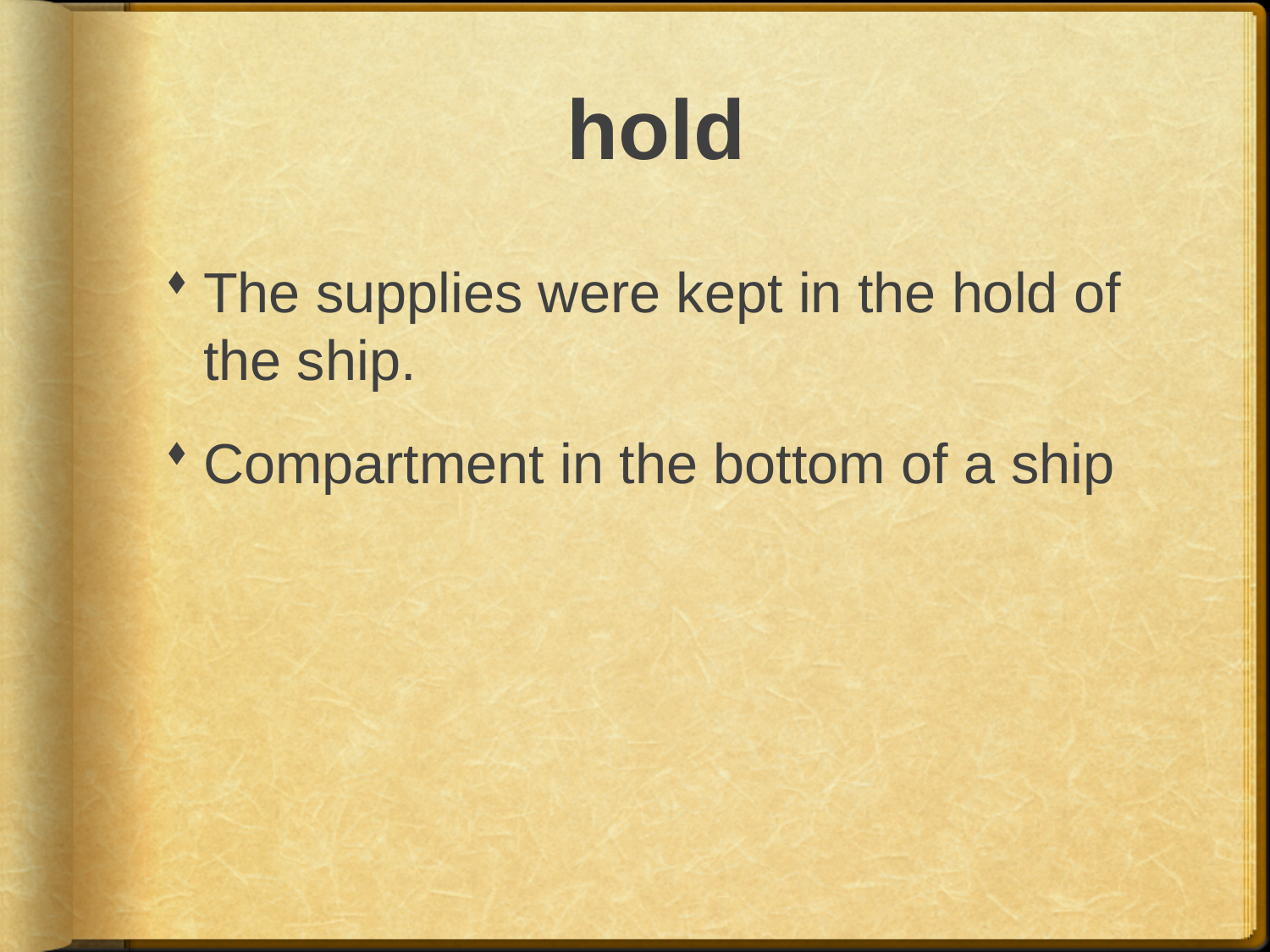

# hold
The supplies were kept in the hold of the ship.
Compartment in the bottom of a ship